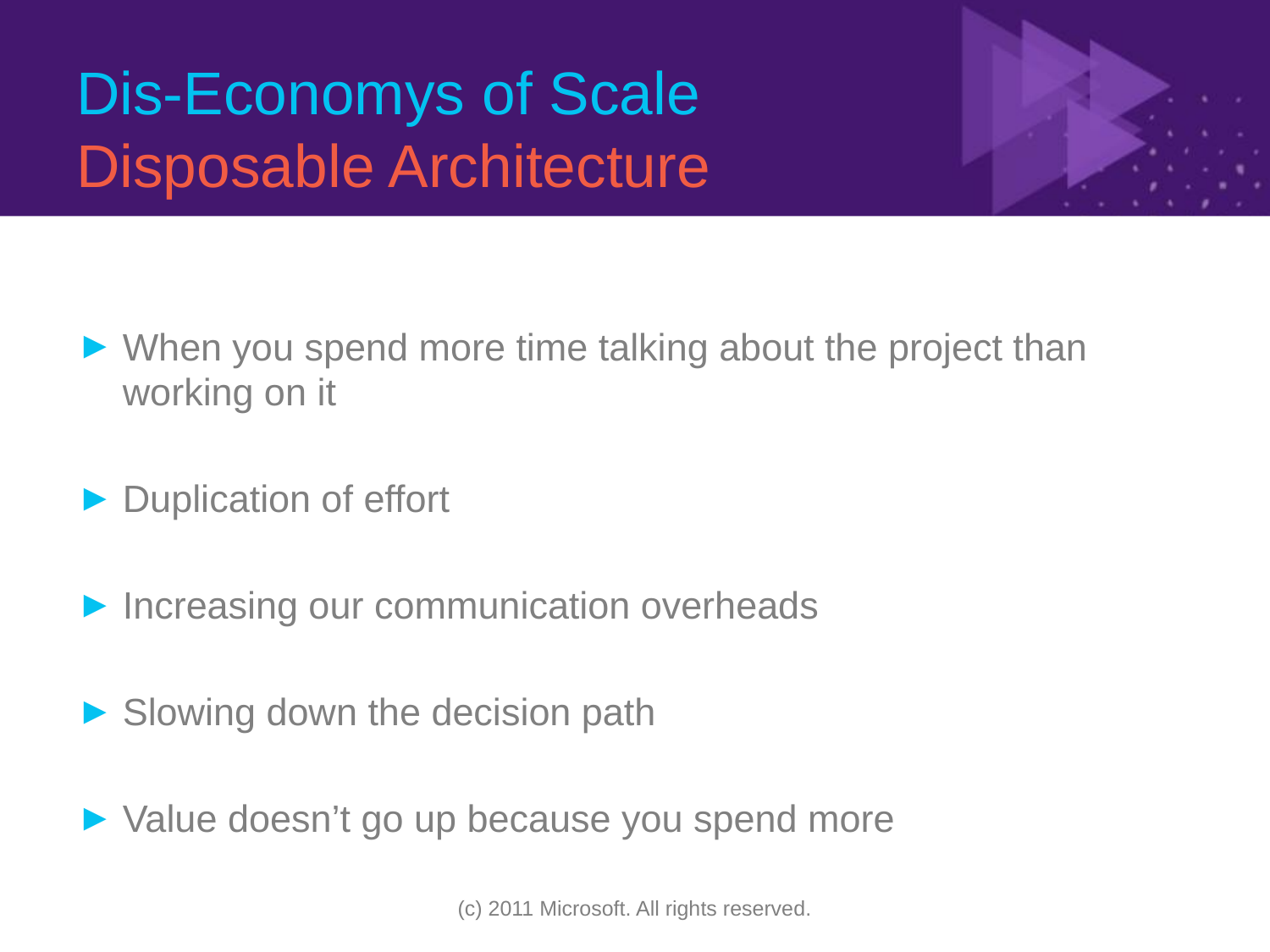

# Dis-Economys of Scale Disposable Architecture
When you spend more time talking about the project than working on it

Duplication of effort

Increasing our communication overheads

Slowing down the decision path

Value doesn’t go up because you spend more

(c) 2011 Microsoft. All rights reserved.